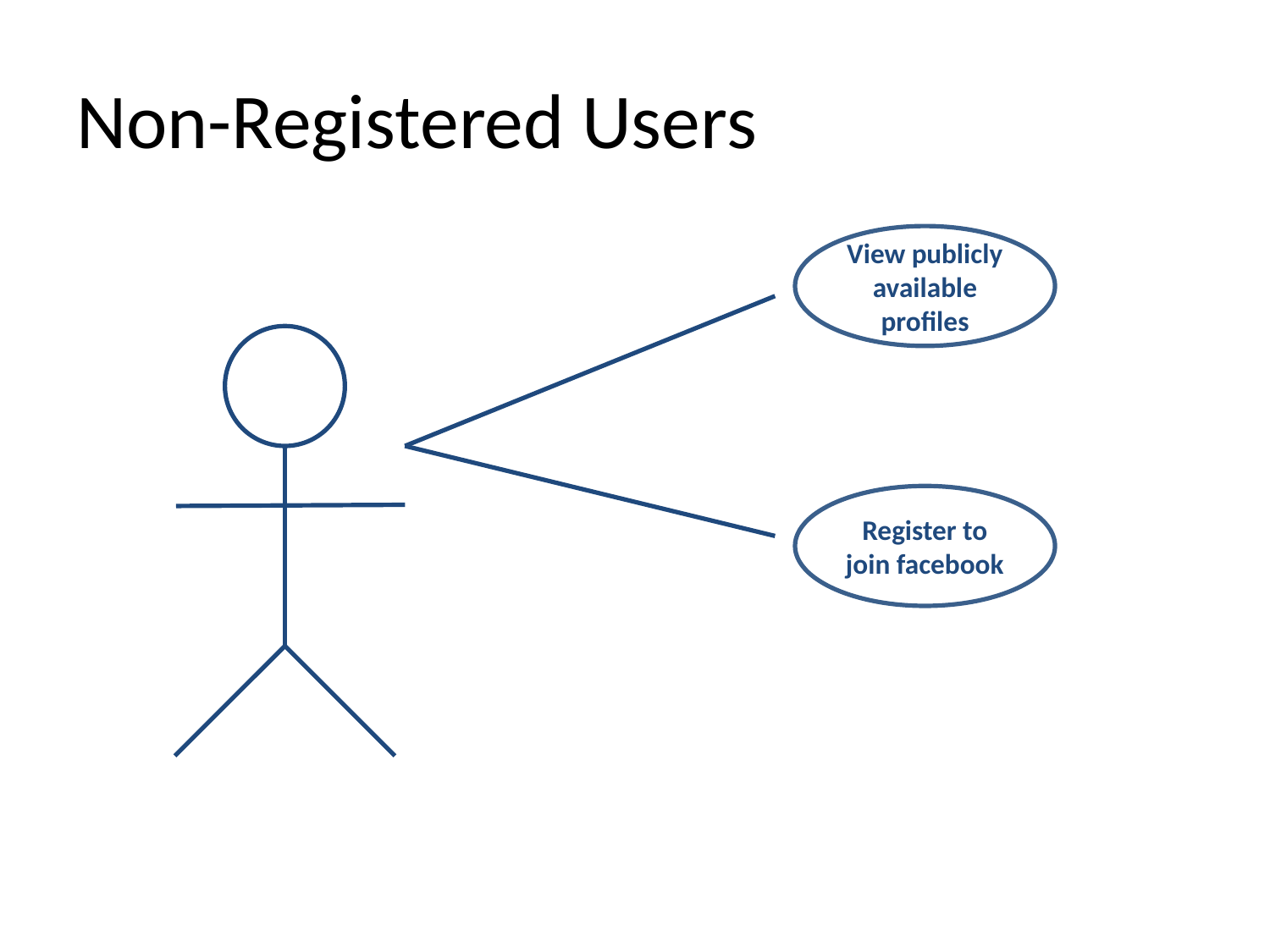

# Non-Registered Users
View publicly available profiles

Register to join facebook